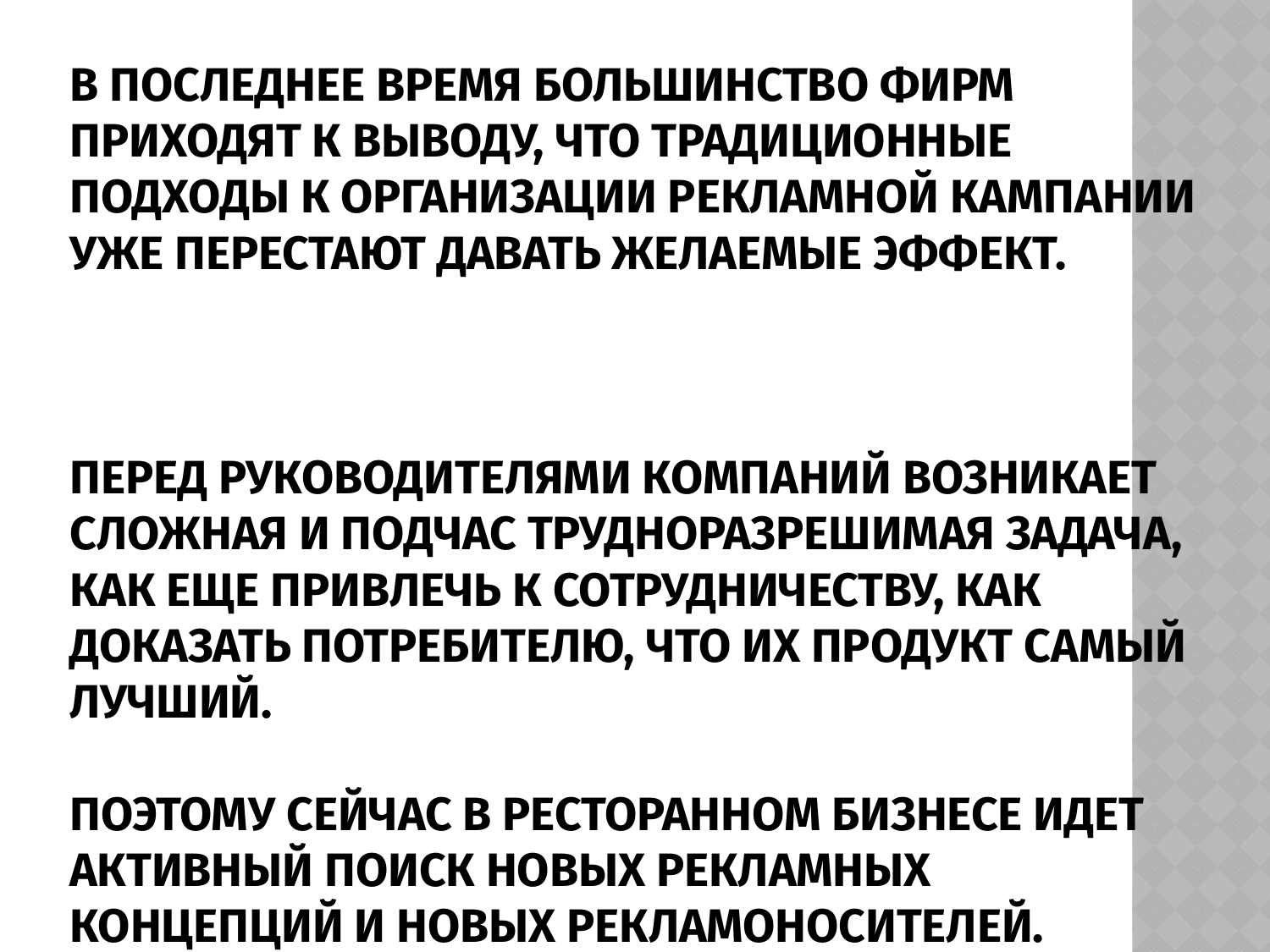

# В последнее время большинство фирм приходят к выводу, что традиционные подходы к организации рекламной кампании уже перестают давать желаемые эффект. Перед руководителями компаний возникает сложная и подчас трудноразрешимая задача, как еще привлечь к сотрудничеству, как доказать потребителю, что их продукт самый лучший. Поэтому сейчас в ресторанном бизнесе идет активный поиск новых рекламных концепций и новых рекламоносителей.